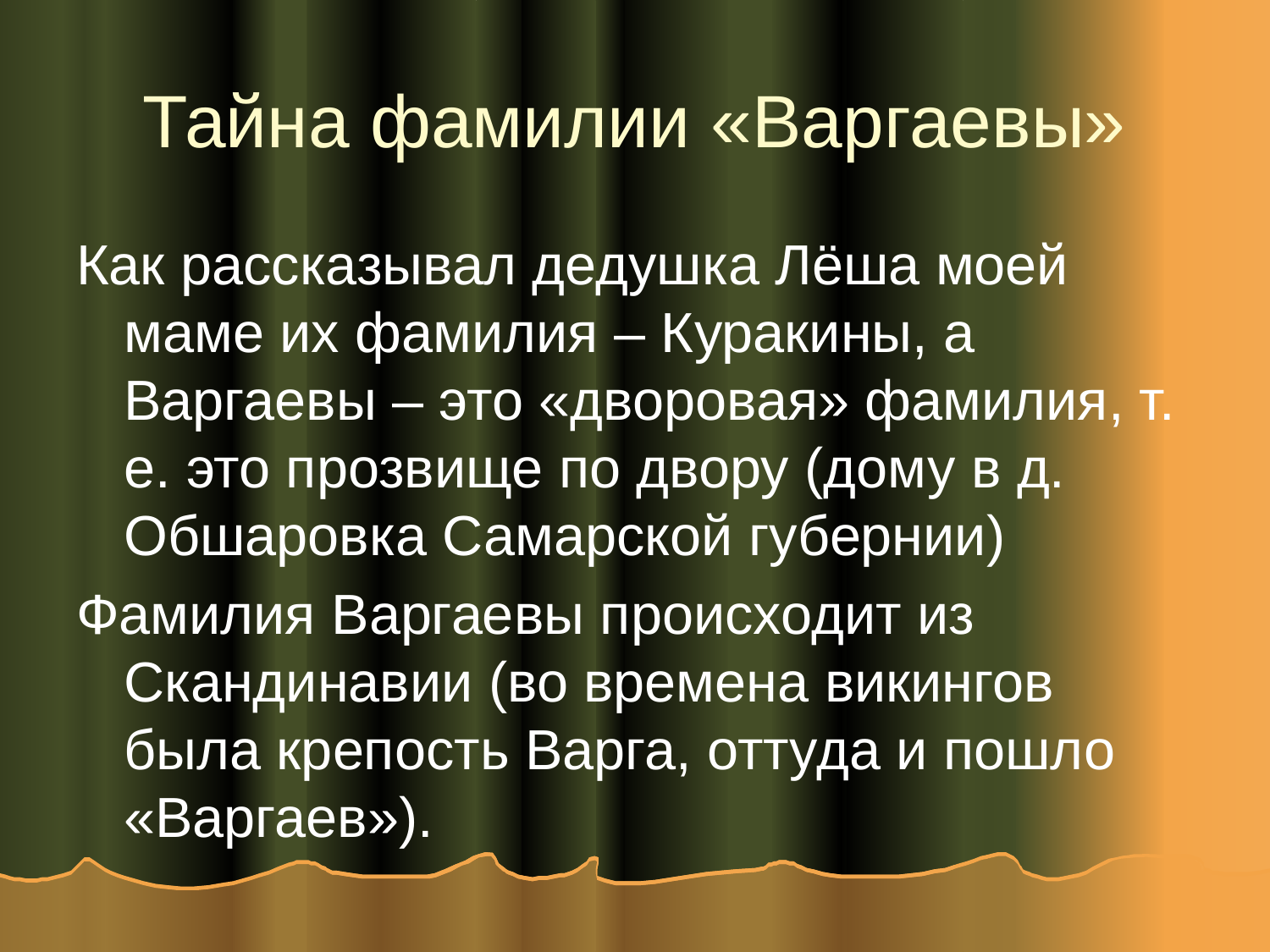

# Тайна фамилии «Варгаевы»
Как рассказывал дедушка Лёша моей маме их фамилия – Куракины, а Варгаевы – это «дворовая» фамилия, т. е. это прозвище по двору (дому в д. Обшаровка Самарской губернии)
Фамилия Варгаевы происходит из Скандинавии (во времена викингов была крепость Варга, оттуда и пошло «Варгаев»).